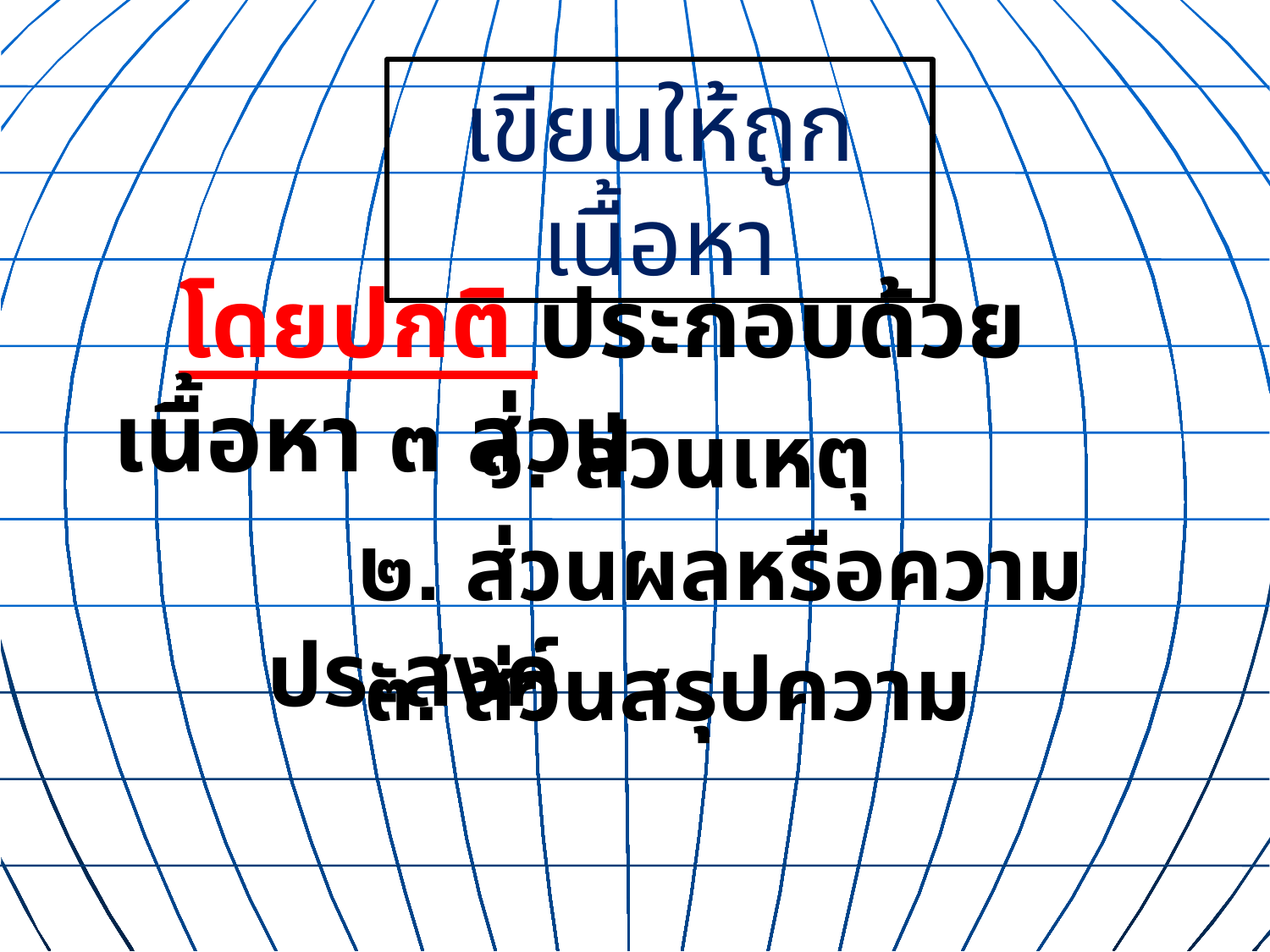

เขียนให้ถูกเนื้อหา
   โดยปกติ ประกอบด้วยเนื้อหา ๓ ส่วน
                 ๑. ส่วนเหตุ
    ๒. ส่วนผลหรือความประสงค์
    ๓. ส่วนสรุปความ